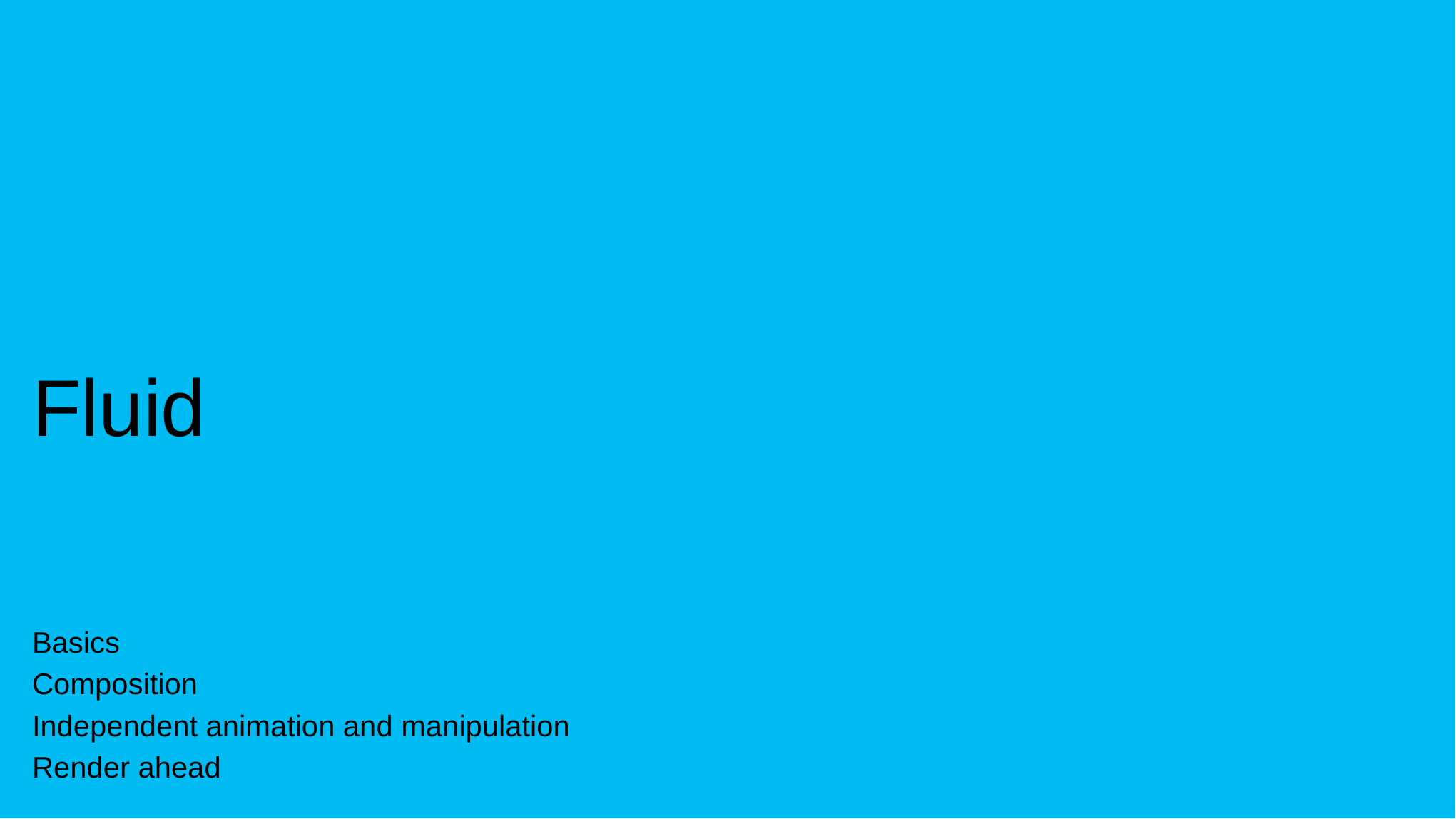

# Fluid
Basics
Composition
Independent animation and manipulation
Render ahead